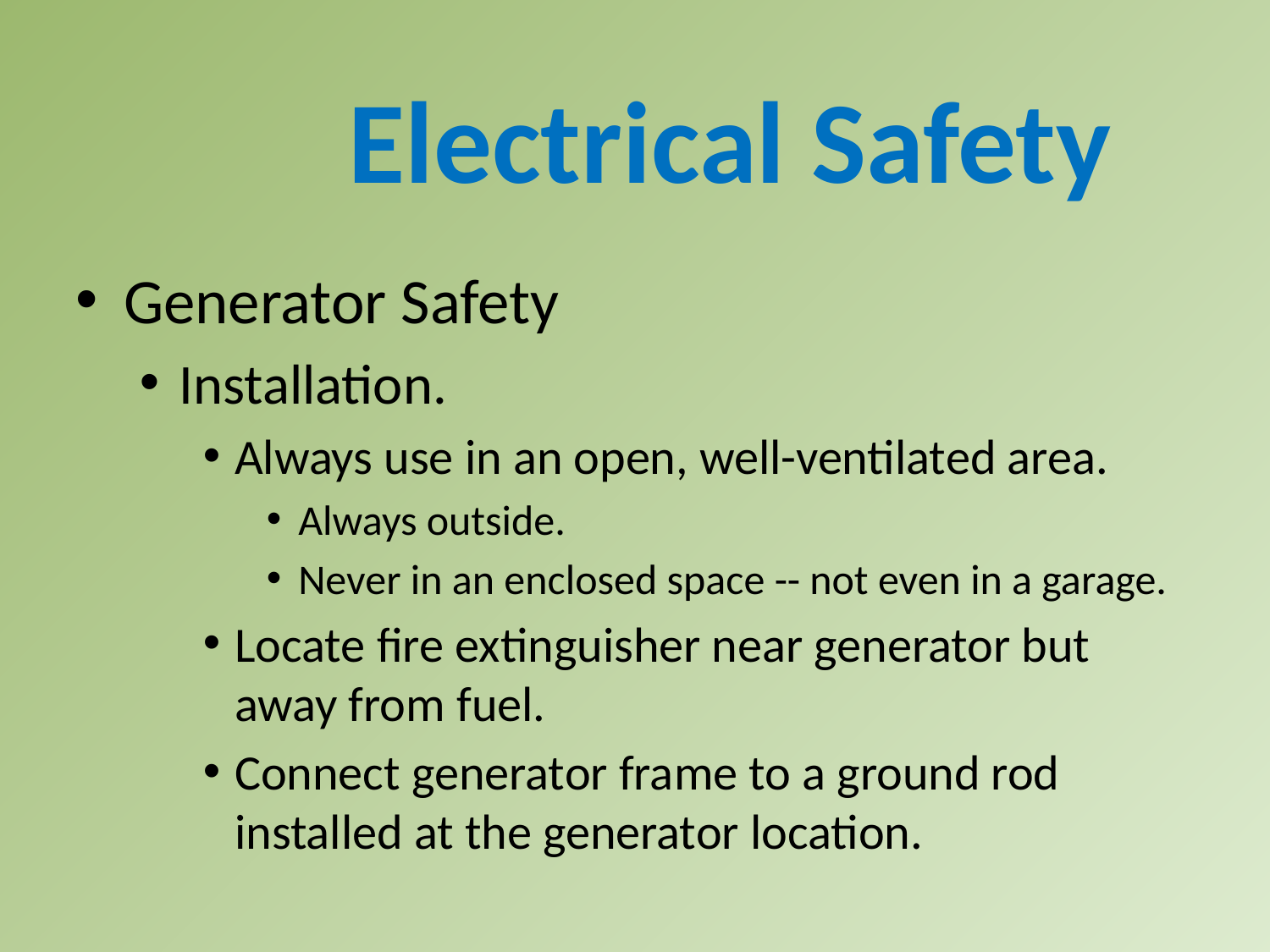

Electrical Safety
Generator Safety
Installation.
Always use in an open, well-ventilated area.
Always outside.
Never in an enclosed space -- not even in a garage.
Locate fire extinguisher near generator but away from fuel.
Connect generator frame to a ground rod installed at the generator location.